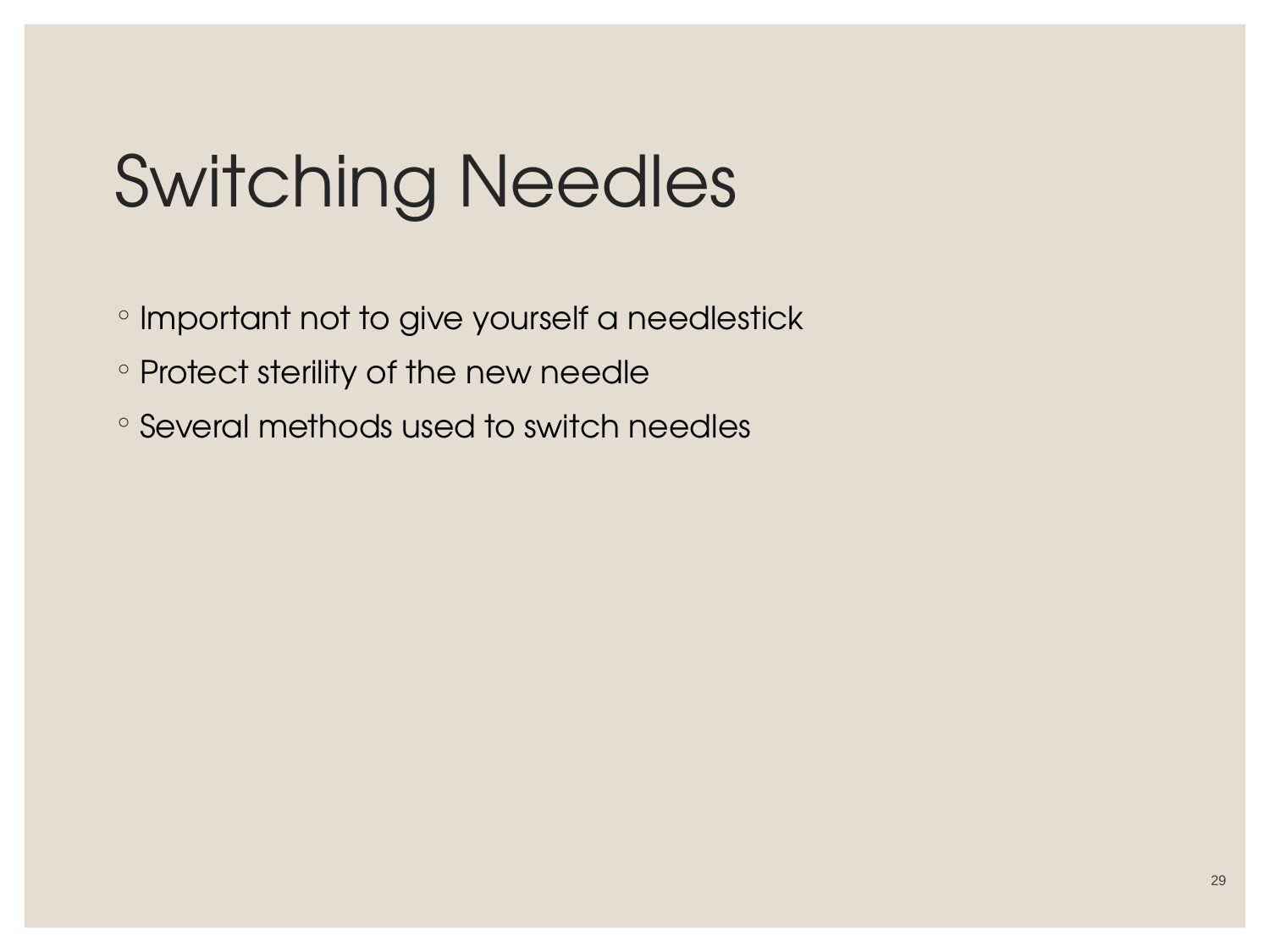

# Switching Needles
Important not to give yourself a needlestick
Protect sterility of the new needle
Several methods used to switch needles
 29